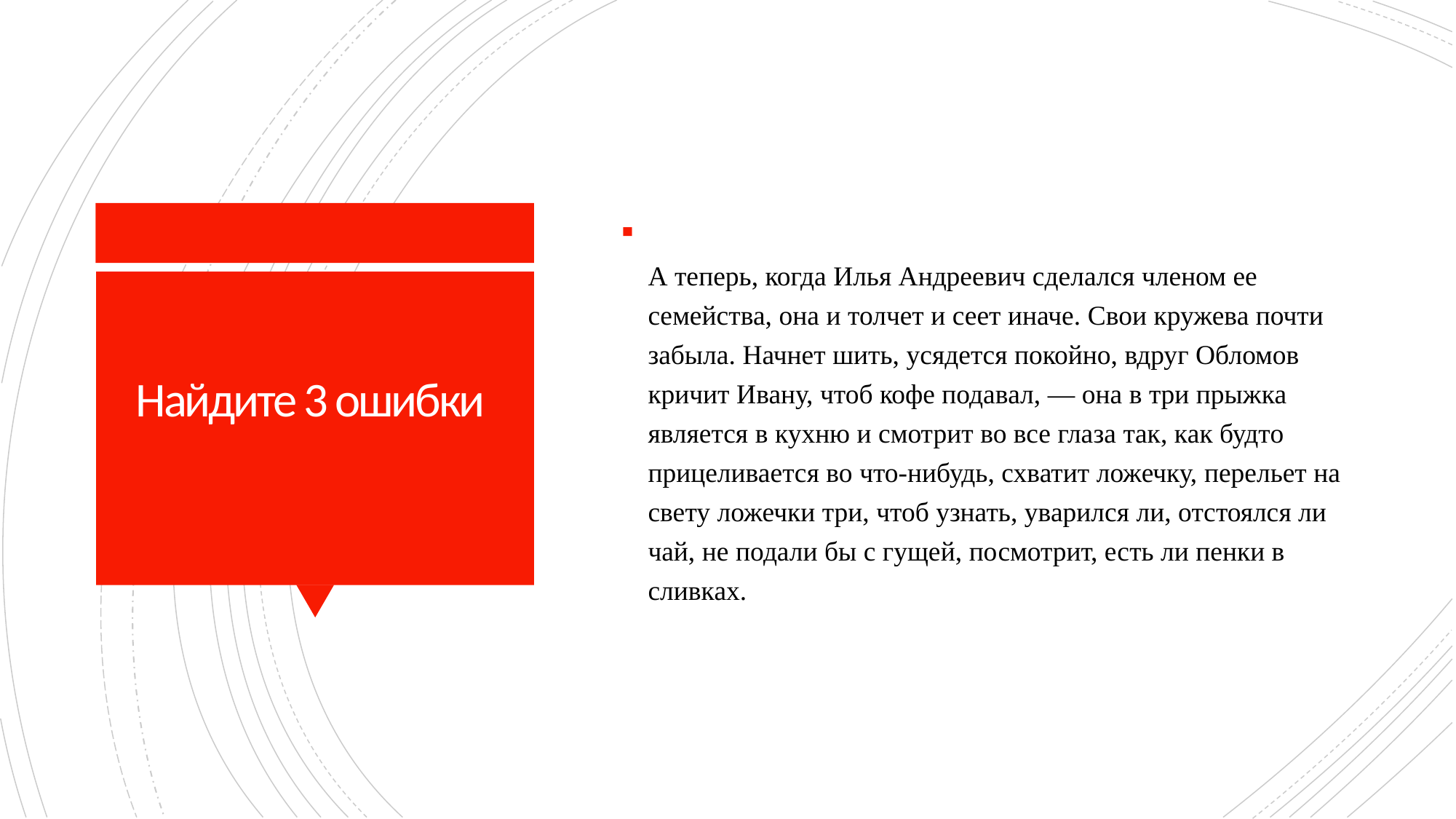

А теперь, когда Илья Андреевич сделался членом ее семейства, она и толчет и сеет иначе. Свои кружева почти забыла. Начнет шить, усядется покойно, вдруг Обломов кричит Ивану, чтоб кофе подавал, — она в три прыжка является в кухню и смотрит во все глаза так, как будто прицеливается во что-нибудь, схватит ложечку, перельет на свету ложечки три, чтоб узнать, уварился ли, отстоялся ли чай, не подали бы с гущей, посмотрит, есть ли пенки в сливках.
# Найдите 3 ошибки